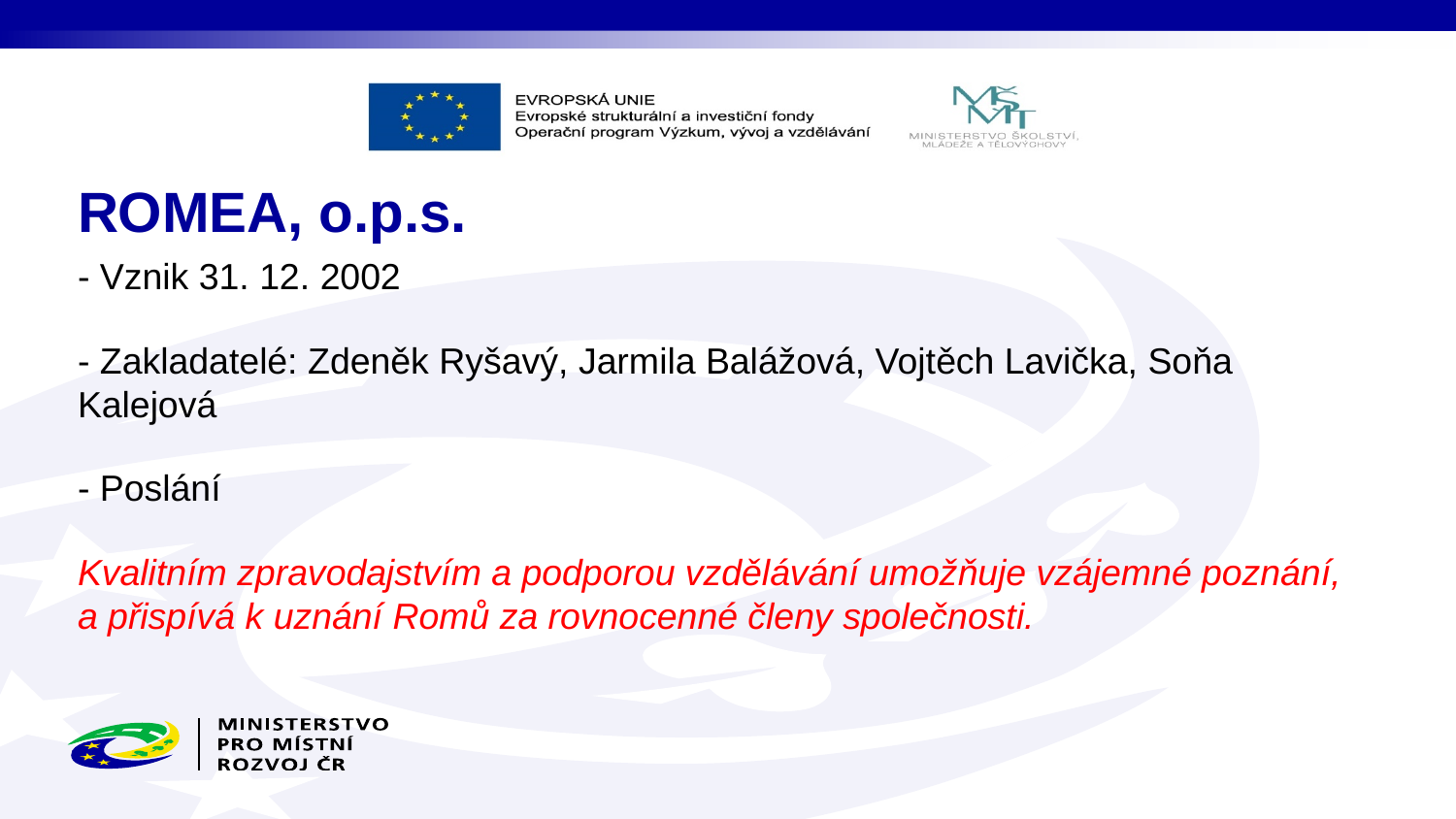

# ROMEA, o.p.s.
- Vznik 31. 12. 2002
- Zakladatelé: Zdeněk Ryšavý, Jarmila Balážová, Vojtěch Lavička, Soňa Kalejová
- Poslání
Kvalitním zpravodajstvím a podporou vzdělávání umožňuje vzájemné poznání, a přispívá k uznání Romů za rovnocenné členy společnosti.